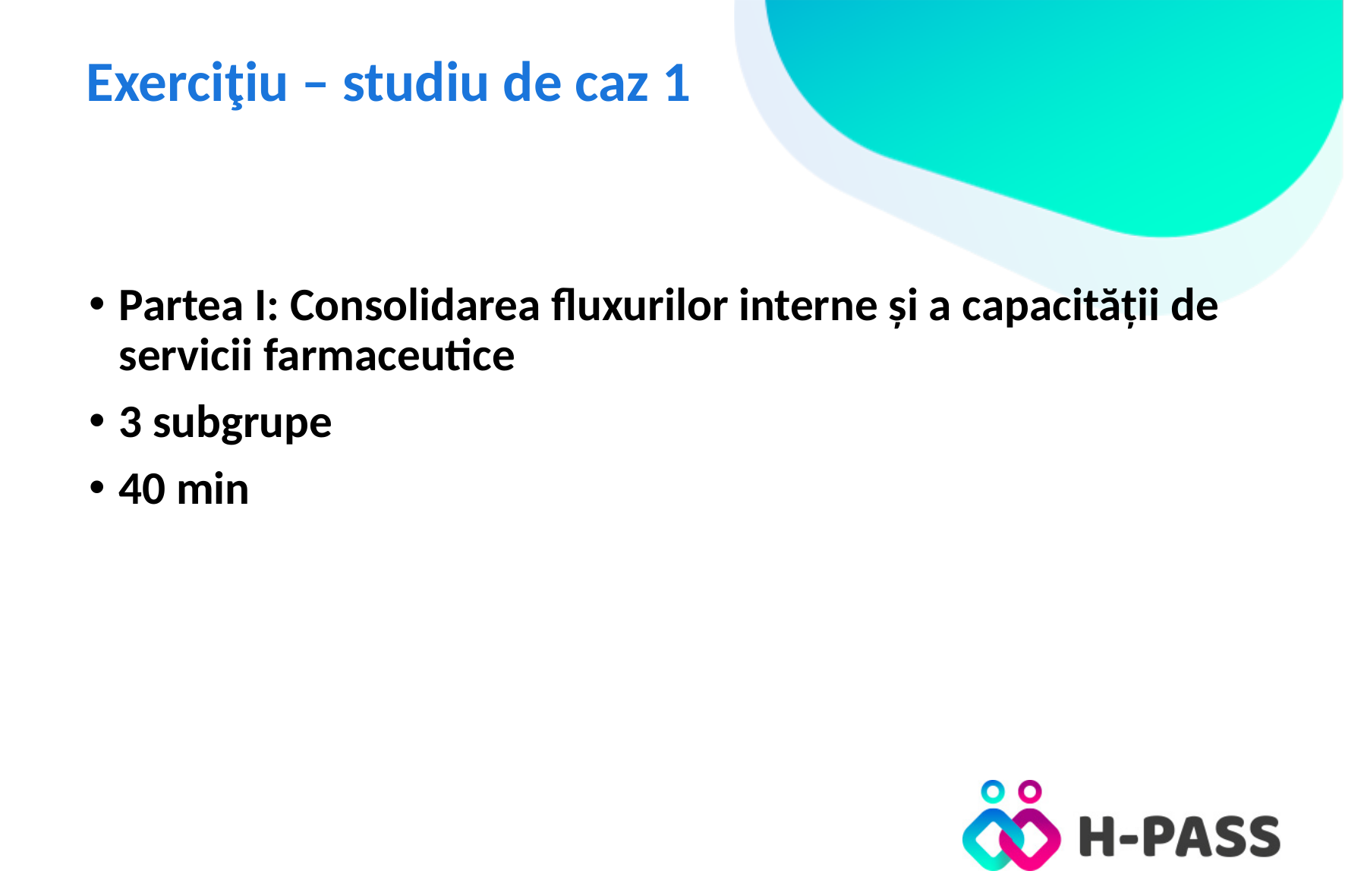

# Exerciţiu – studiu de caz 1
Partea I: Consolidarea fluxurilor interne și a capacității de servicii farmaceutice
3 subgrupe
40 min